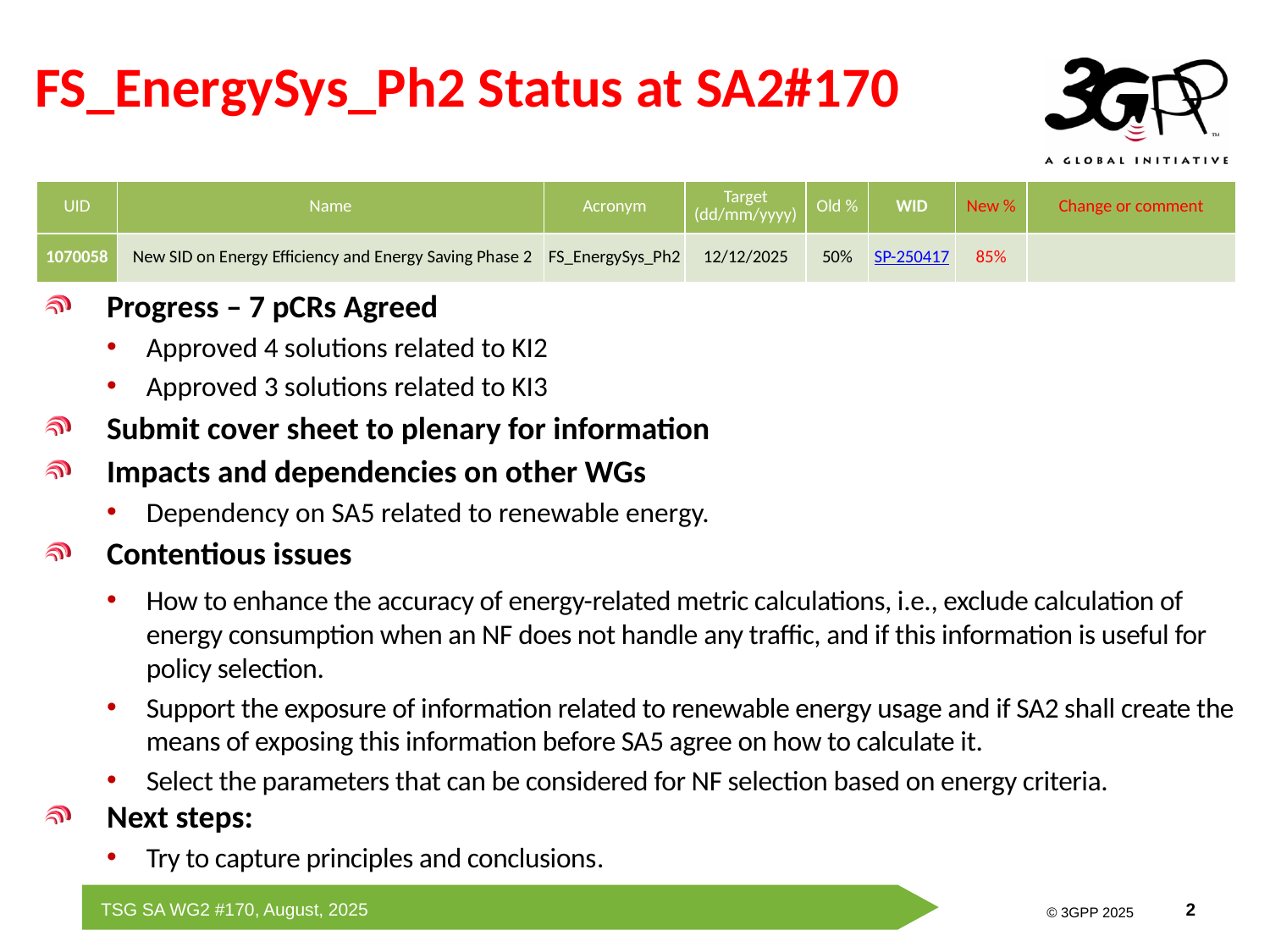

# FS_EnergySys_Ph2 Status at SA2#170
| UID | Name | Acronym | Target (dd/mm/yyyy) | Old % | WID | New % | Change or comment |
| --- | --- | --- | --- | --- | --- | --- | --- |
| 1070058 | New SID on Energy Efficiency and Energy Saving Phase 2 | FS\_EnergySys\_Ph2 | 12/12/2025 | 50% | SP-250417 | 85% |  |
Progress – 7 pCRs Agreed
Approved 4 solutions related to KI2
Approved 3 solutions related to KI3
Submit cover sheet to plenary for information
Impacts and dependencies on other WGs
Dependency on SA5 related to renewable energy.
Contentious issues
How to enhance the accuracy of energy-related metric calculations, i.e., exclude calculation of energy consumption when an NF does not handle any traffic, and if this information is useful for policy selection.
Support the exposure of information related to renewable energy usage and if SA2 shall create the means of exposing this information before SA5 agree on how to calculate it.
Select the parameters that can be considered for NF selection based on energy criteria.
Next steps:
Try to capture principles and conclusions.